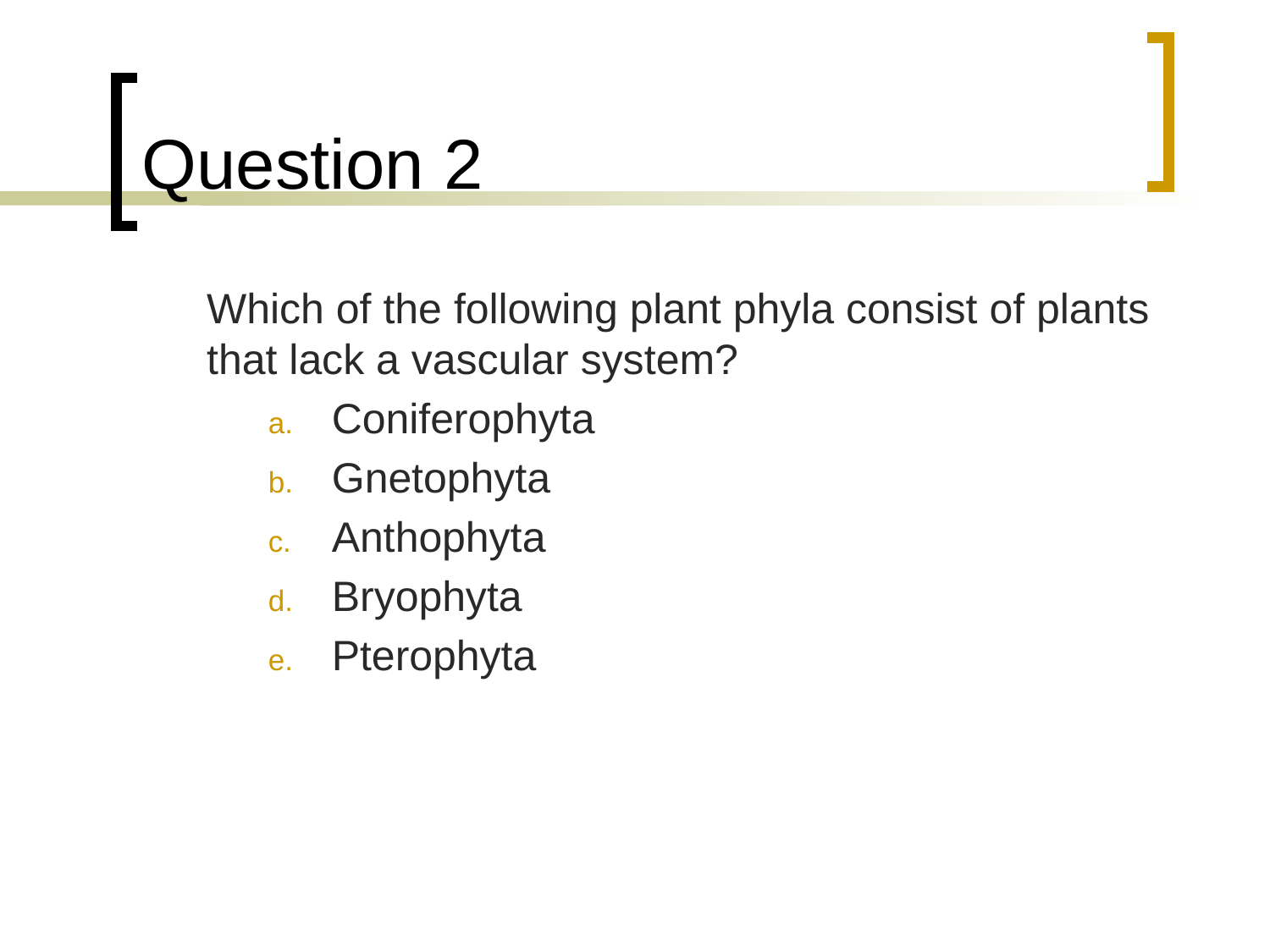

# Question 2
	Which of the following plant phyla consist of plants that lack a vascular system?
Coniferophyta
Gnetophyta
Anthophyta
Bryophyta
Pterophyta